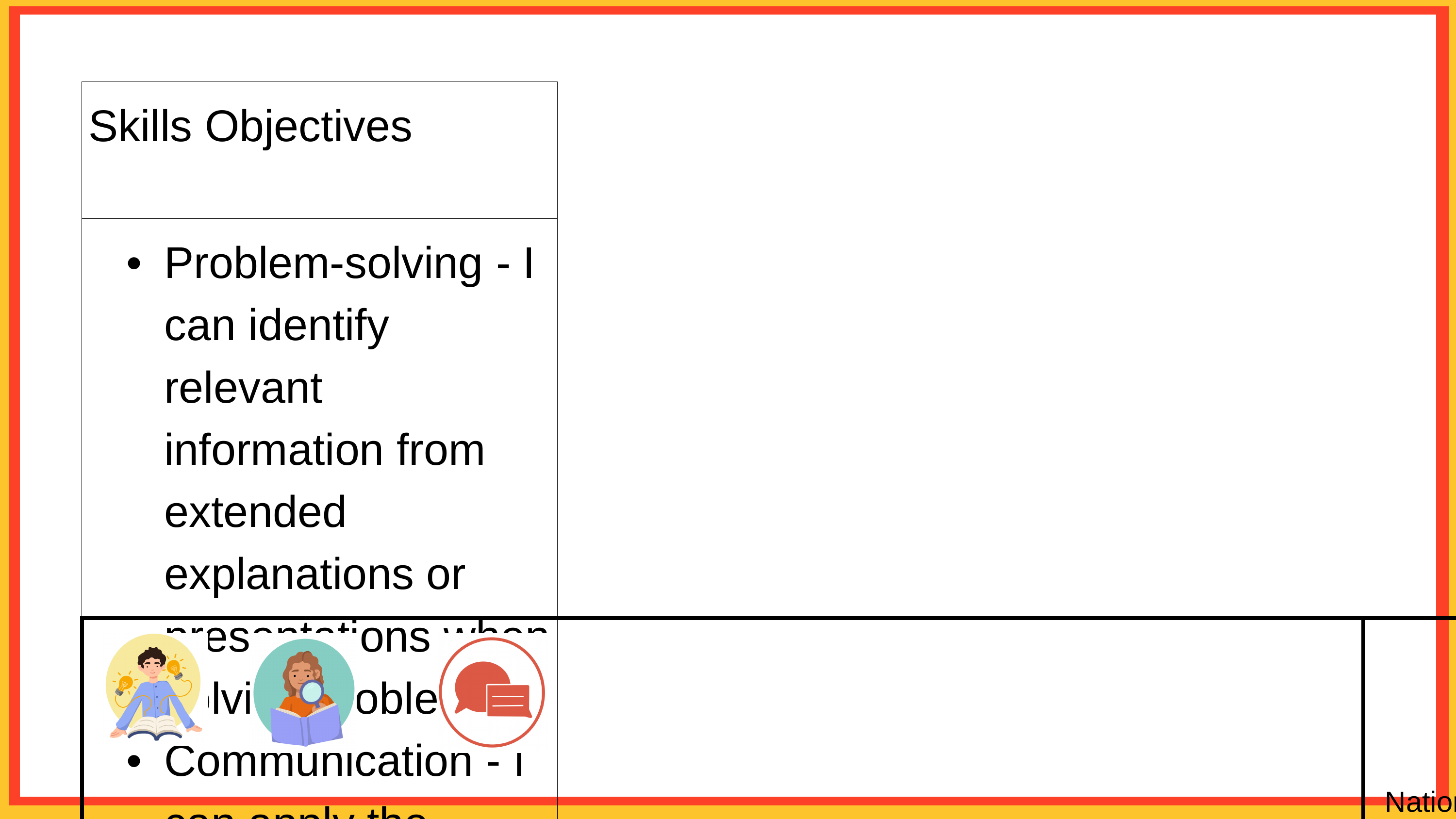

| Skills Objectives |
| --- |
| Problem-solving - I can identify relevant information from extended explanations or presentations when solving problems. Communication - I can apply the PEEL method using different mediums. |
|  |  |  | National Curriculum: Climate change, Food technology, STEM |
| --- | --- | --- | --- |